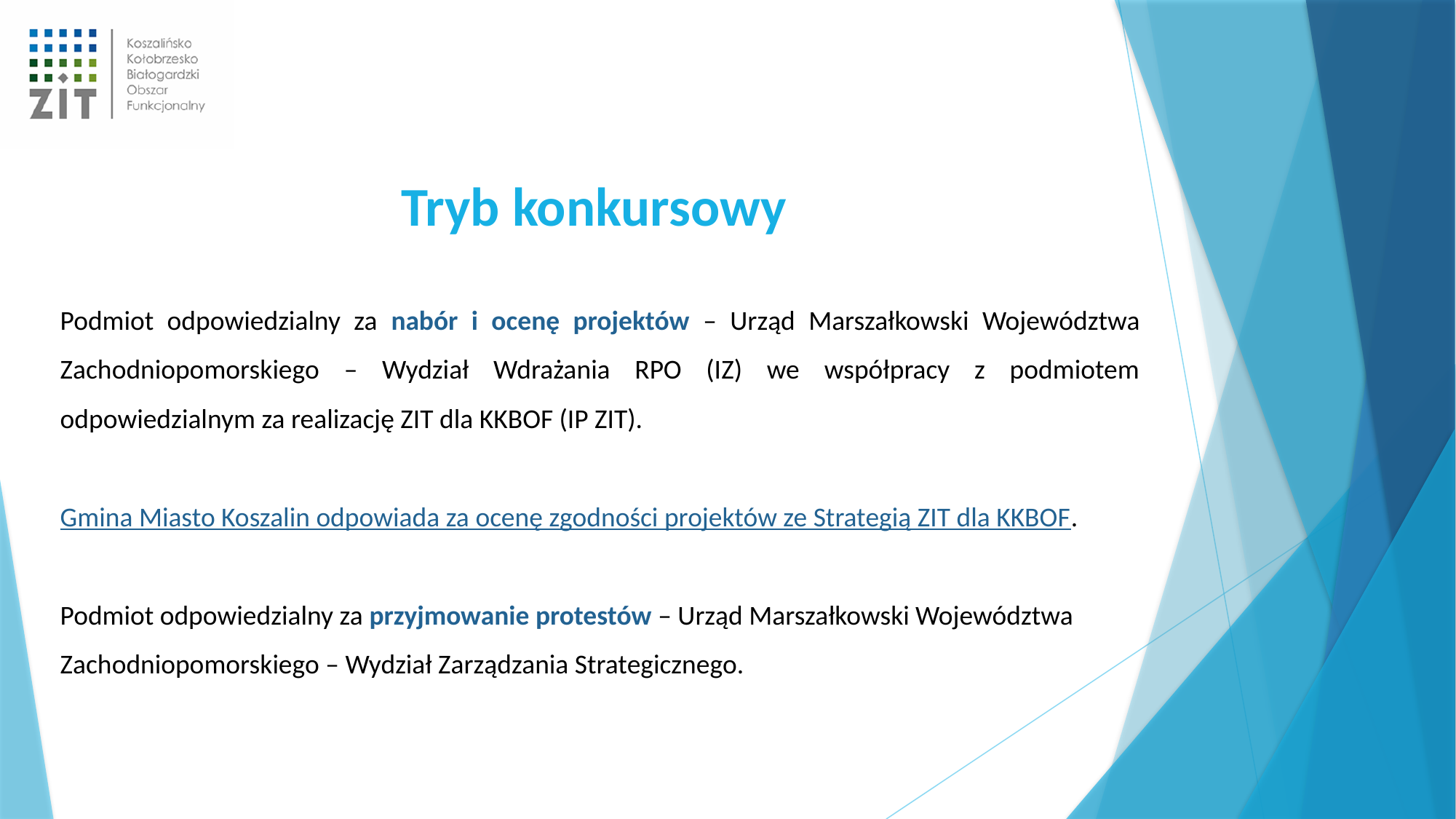

Tryb konkursowy

Podmiot odpowiedzialny za nabór i ocenę projektów – Urząd Marszałkowski Województwa Zachodniopomorskiego – Wydział Wdrażania RPO (IZ) we współpracy z podmiotem odpowiedzialnym za realizację ZIT dla KKBOF (IP ZIT).

Gmina Miasto Koszalin odpowiada za ocenę zgodności projektów ze Strategią ZIT dla KKBOF.

Podmiot odpowiedzialny za przyjmowanie protestów – Urząd Marszałkowski Województwa Zachodniopomorskiego – Wydział Zarządzania Strategicznego.